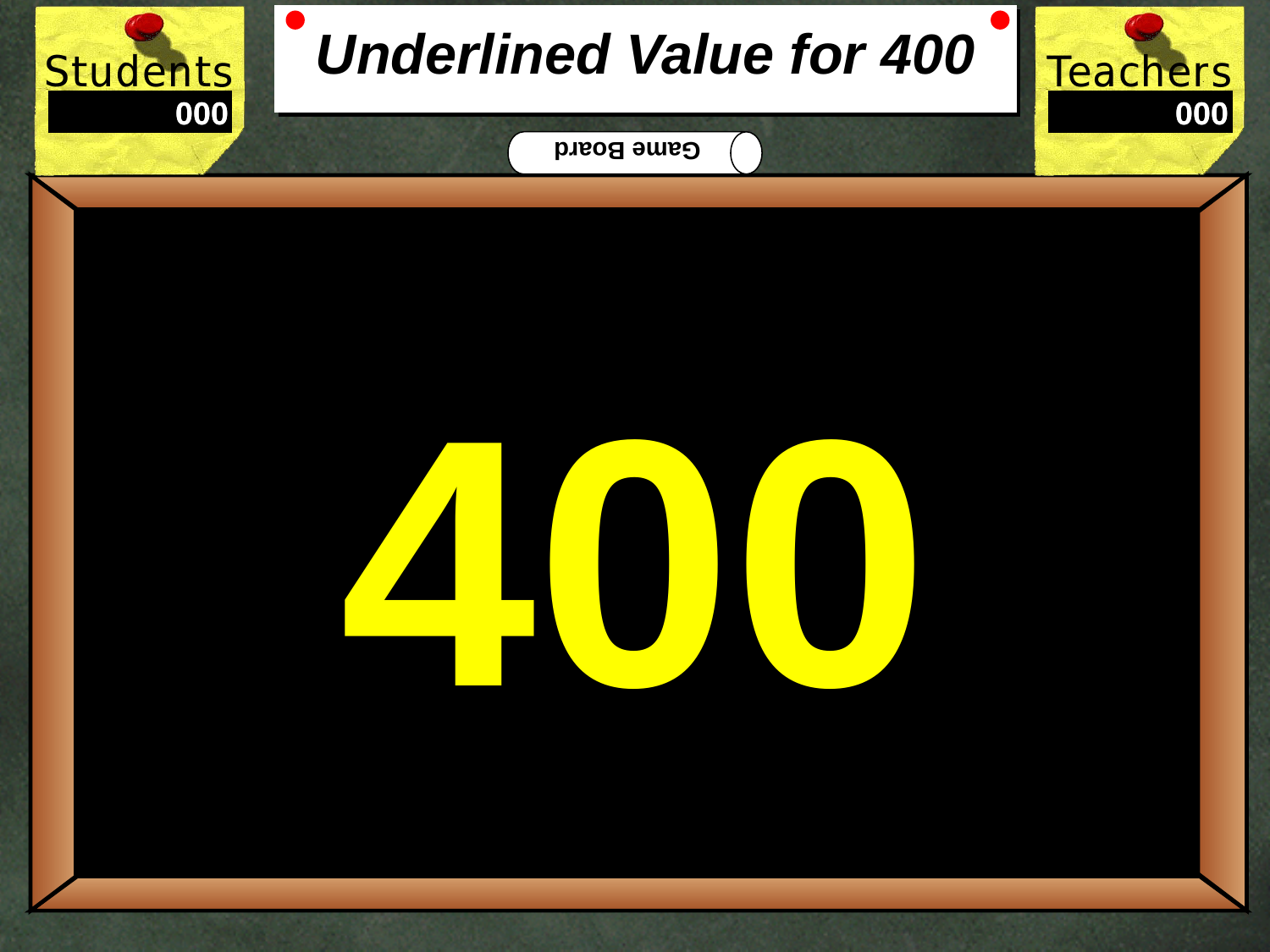

# Underlined Value for 400
400
What is the underlined Value?
866